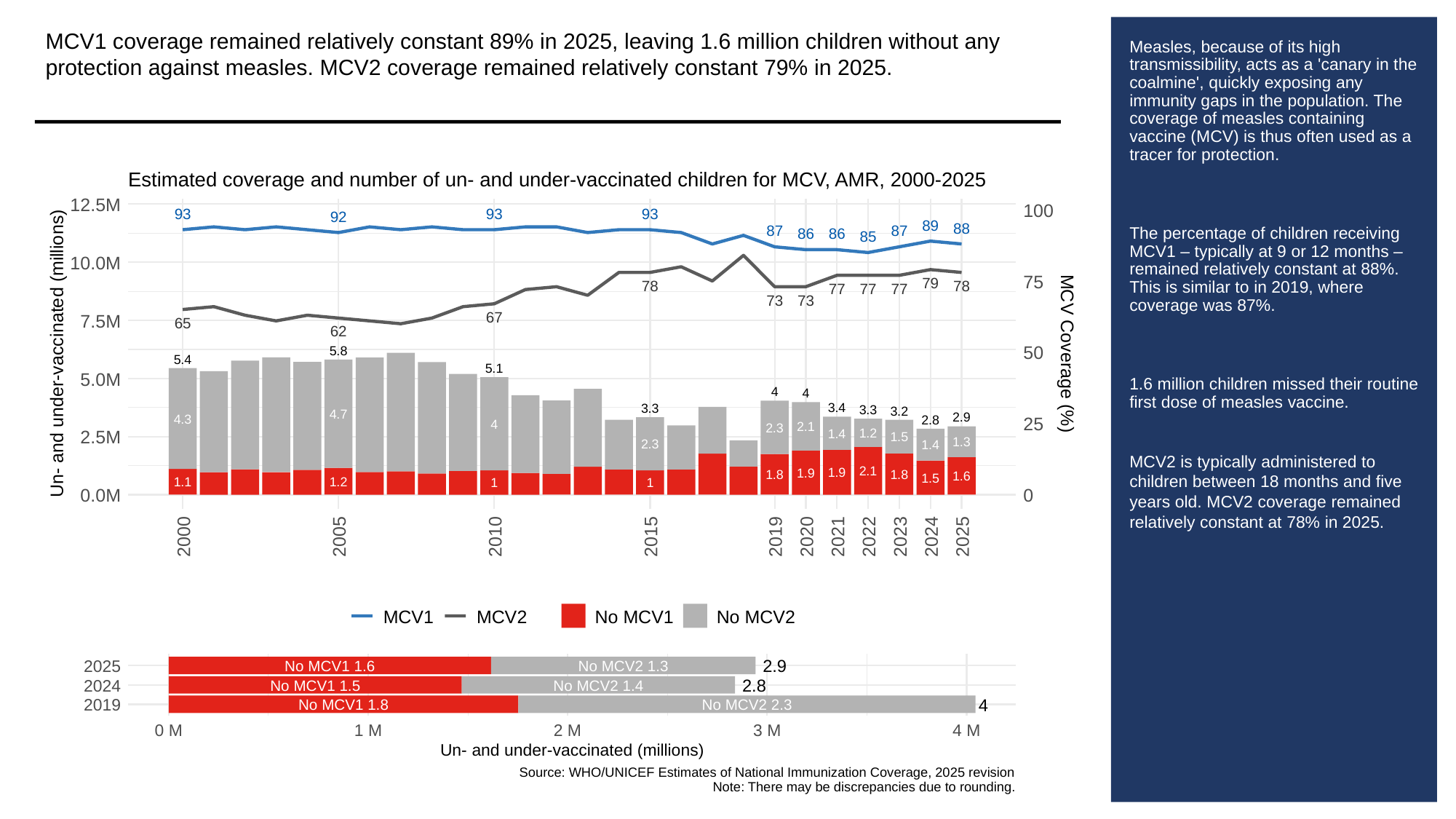

MCV1 coverage remained relatively constant 89% in 2025, leaving 1.6 million children without any protection against measles. MCV2 coverage remained relatively constant 79% in 2025.
# Measles, because of its high transmissibility, acts as a 'canary in the coalmine', quickly exposing any immunity gaps in the population. The coverage of measles containing vaccine (MCV) is thus often used as a tracer for protection.

The percentage of children receiving MCV1 – typically at 9 or 12 months – remained relatively constant at 88%. This is similar to in 2019, where coverage was 87%.

1.6 million children missed their routine first dose of measles vaccine.

MCV2 is typically administered to children between 18 months and five years old. MCV2 coverage remained relatively constant at 78% in 2025.

Estimated coverage and number of un- and under-vaccinated children for MCV, AMR, 2000-2025
12.5M

100

93
93
93
92
89
88
87
87

86
86
85

10.0M

75
79
78
78
77
77
77

73
73
67
7.5M
65

62
50
5.8
Un- and under-vaccinated (millions)
MCV Coverage (%)

5.4

5.1

5.0M

4
4

3.4
3.3
3.3
3.2

4.7
2.9
4.3
2.8

25

4

2.1
2.3

1.2
1.4

2.5M
1.5

1.3
2.3
1.4

2.1

1.9

1.9

1.8

1.8

1.6

1.5

1.2
1.1
1
1
0.0M
0

2000
2005
2010
2015
2019
2020
2021
2022
2023
2024
2025

MCV1
MCV2
No MCV1
No MCV2

2.9
2025
No MCV1 1.6
No MCV2 1.3

2.8
2024
No MCV1 1.5
No MCV2 1.4

4
2019
No MCV1 1.8
No MCV2 2.3

0 M
1 M
2 M
3 M
4 M
Un- and under-vaccinated (millions)
Source: WHO/UNICEF Estimates of National Immunization Coverage, 2025 revision
Note: There may be discrepancies due to rounding.